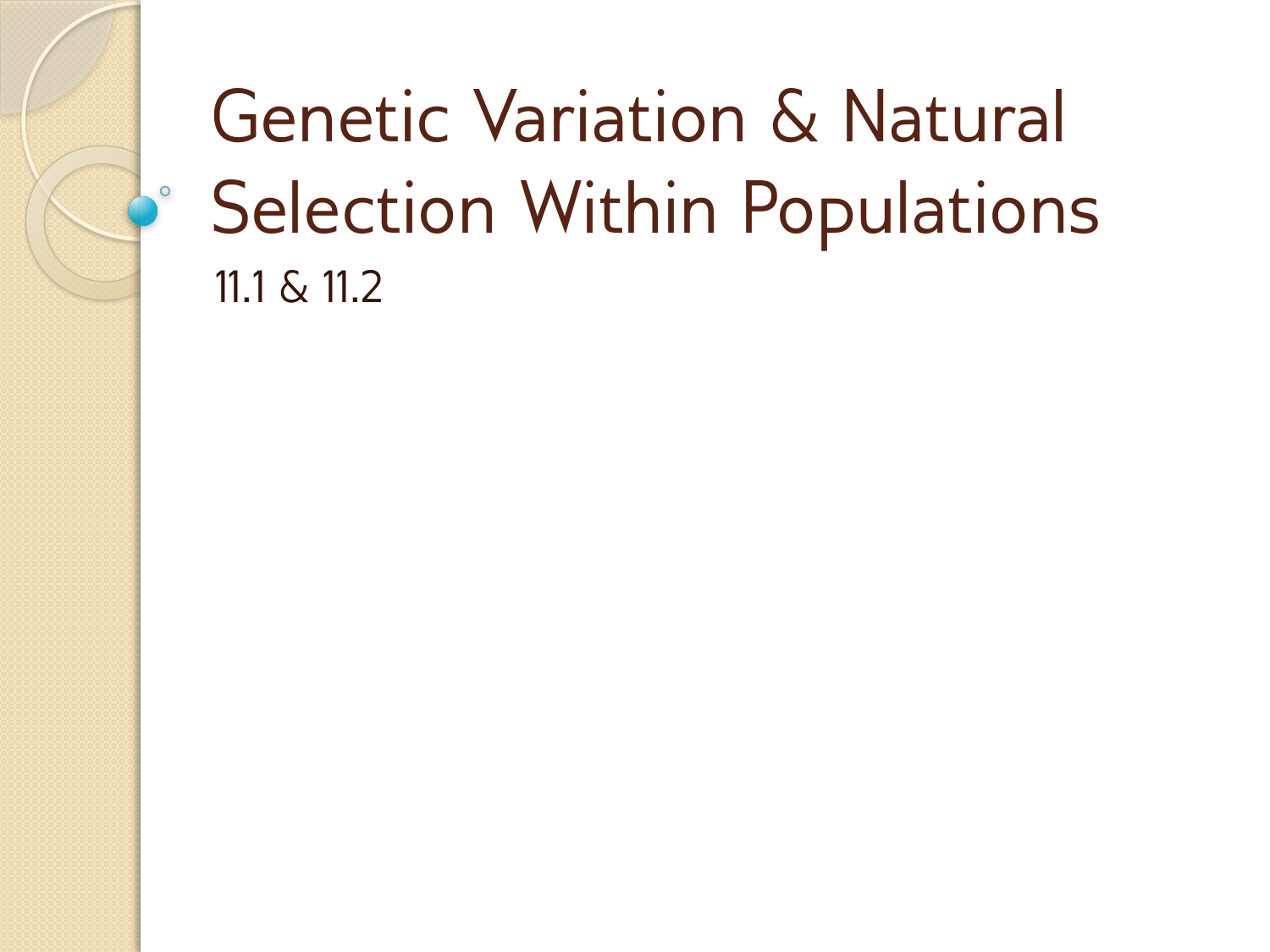

# Genetic Variation & Natural Selection Within Populations
11.1 & 11.2